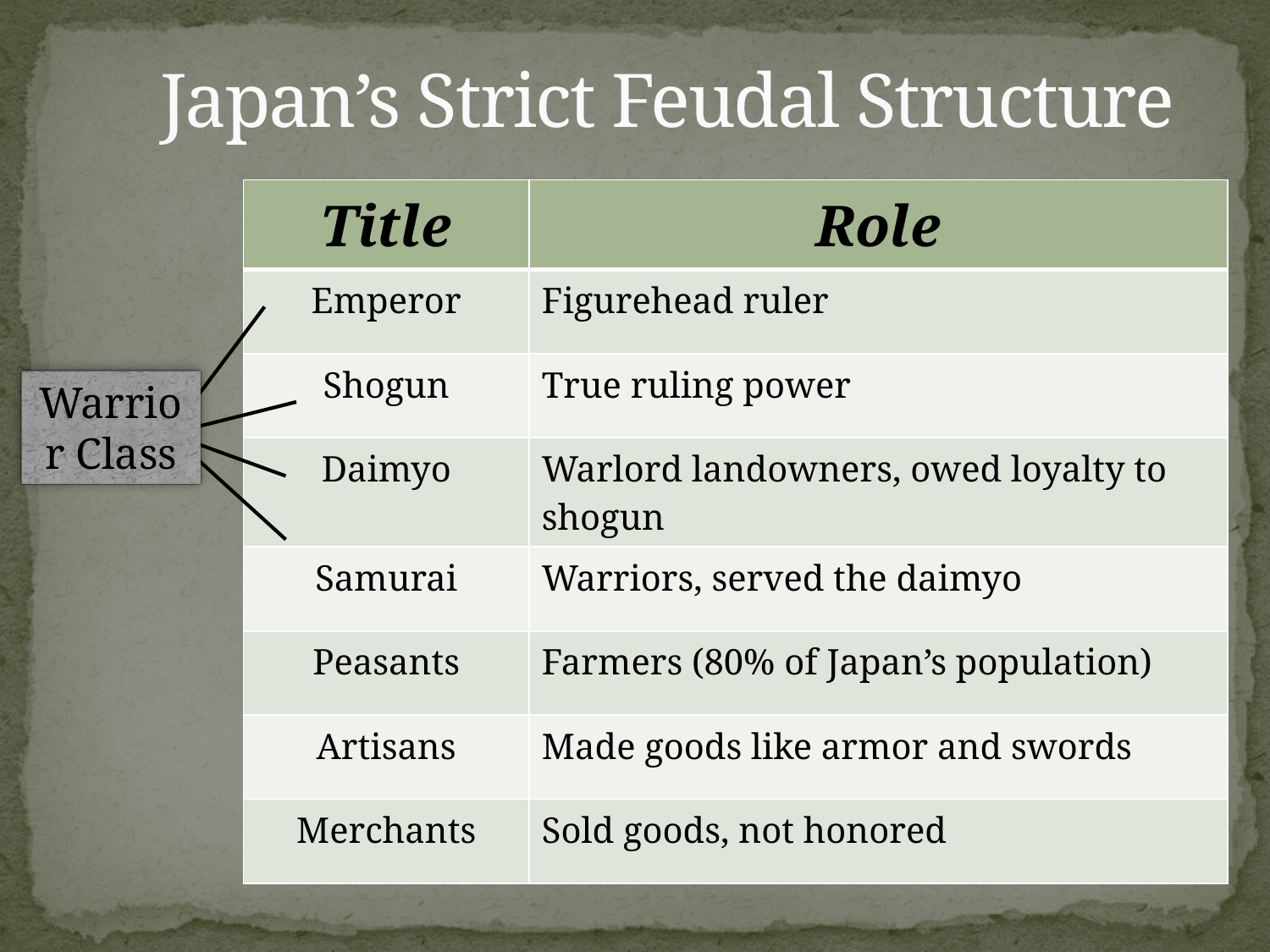

# Japan’s Strict Feudal Structure
| Title | Role |
| --- | --- |
| Emperor | Figurehead ruler |
| Shogun | True ruling power |
| Daimyo | Warlord landowners, owed loyalty to shogun |
| Samurai | Warriors, served the daimyo |
| Peasants | Farmers (80% of Japan’s population) |
| Artisans | Made goods like armor and swords |
| Merchants | Sold goods, not honored |
Warrior Class